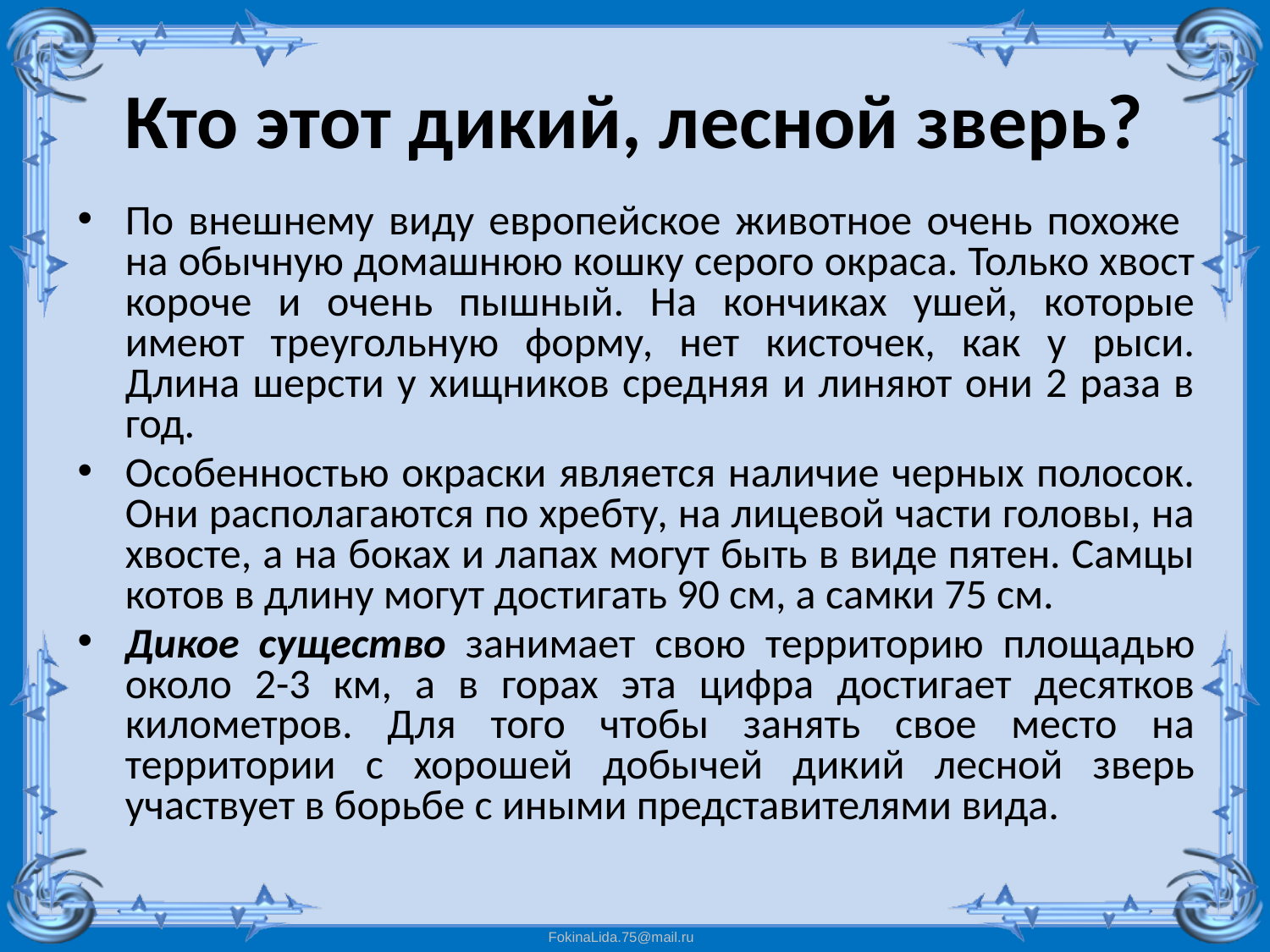

# Кто этот дикий, лесной зверь?
По внешнему виду европейское животное очень похоже  на обычную домашнюю кошку серого окраса. Только хвост короче и очень пышный. На кончиках ушей, которые имеют треугольную форму, нет кисточек, как у рыси. Длина шерсти у хищников средняя и линяют они 2 раза в год.
Особенностью окраски является наличие черных полосок. Они располагаются по хребту, на лицевой части головы, на хвосте, а на боках и лапах могут быть в виде пятен. Самцы котов в длину могут достигать 90 см, а самки 75 см.
Дикое существо занимает свою территорию площадью около 2-3 км, а в горах эта цифра достигает десятков километров. Для того чтобы занять свое место на территории с хорошей добычей дикий лесной зверь участвует в борьбе с иными представителями вида.